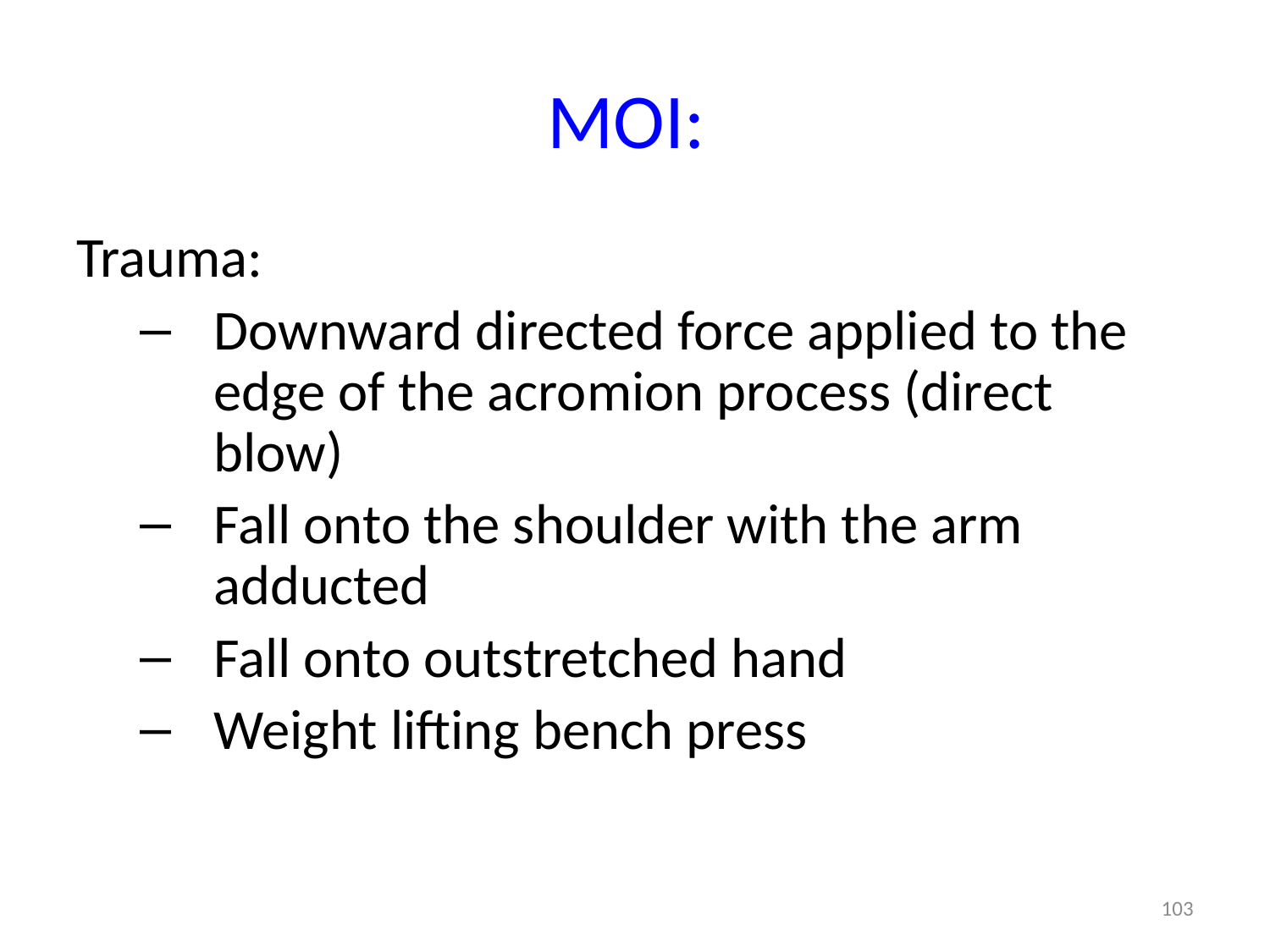

# MOI:
Trauma:
Downward directed force applied to the edge of the acromion process (direct blow)
Fall onto the shoulder with the arm adducted
Fall onto outstretched hand
Weight lifting bench press

103